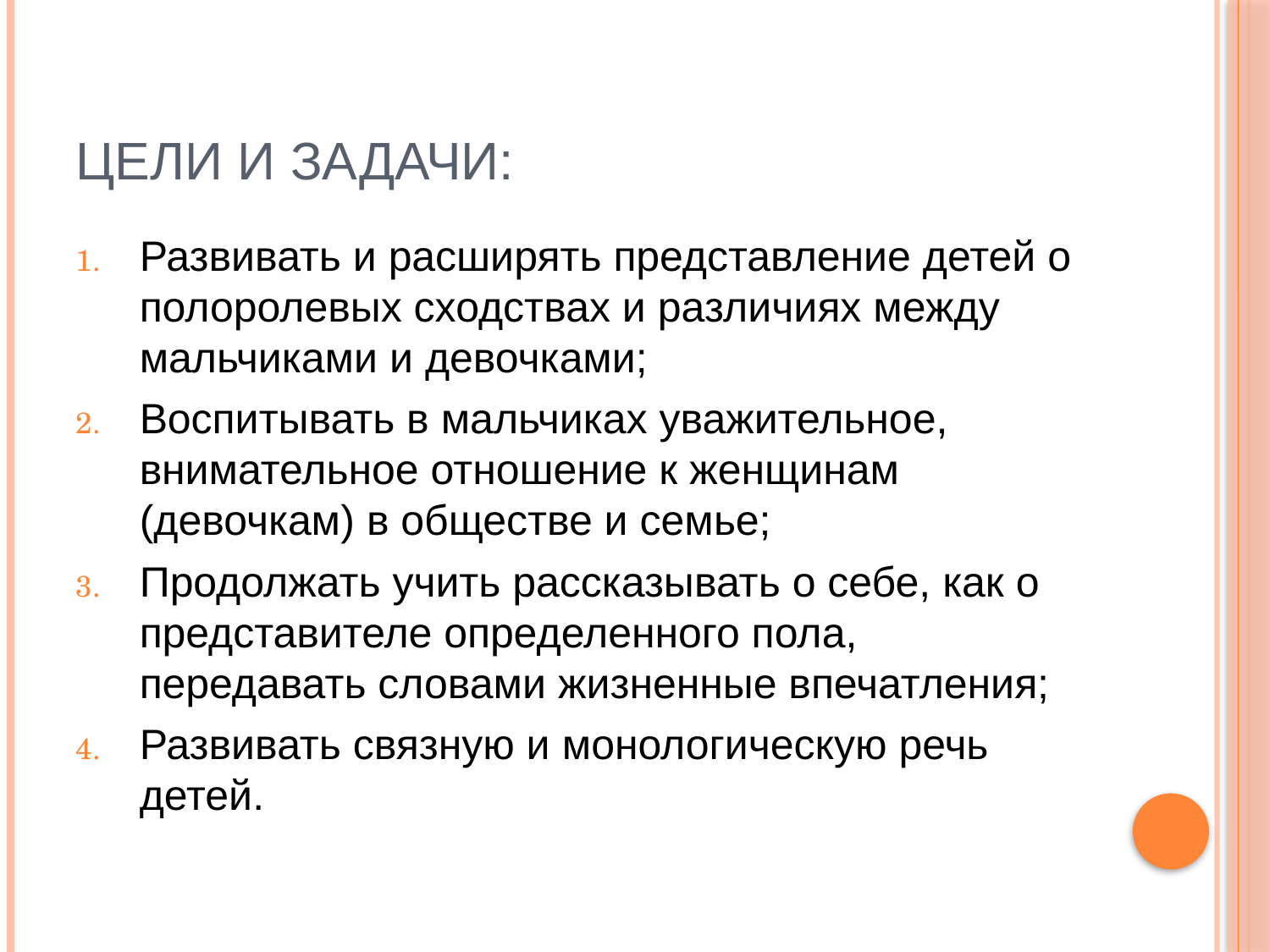

# Цели и задачи:
Развивать и расширять представление детей о полоролевых сходствах и различиях между мальчиками и девочками;
Воспитывать в мальчиках уважительное, внимательное отношение к женщинам (девочкам) в обществе и семье;
Продолжать учить рассказывать о себе, как о представителе определенного пола, передавать словами жизненные впечатления;
Развивать связную и монологическую речь детей.